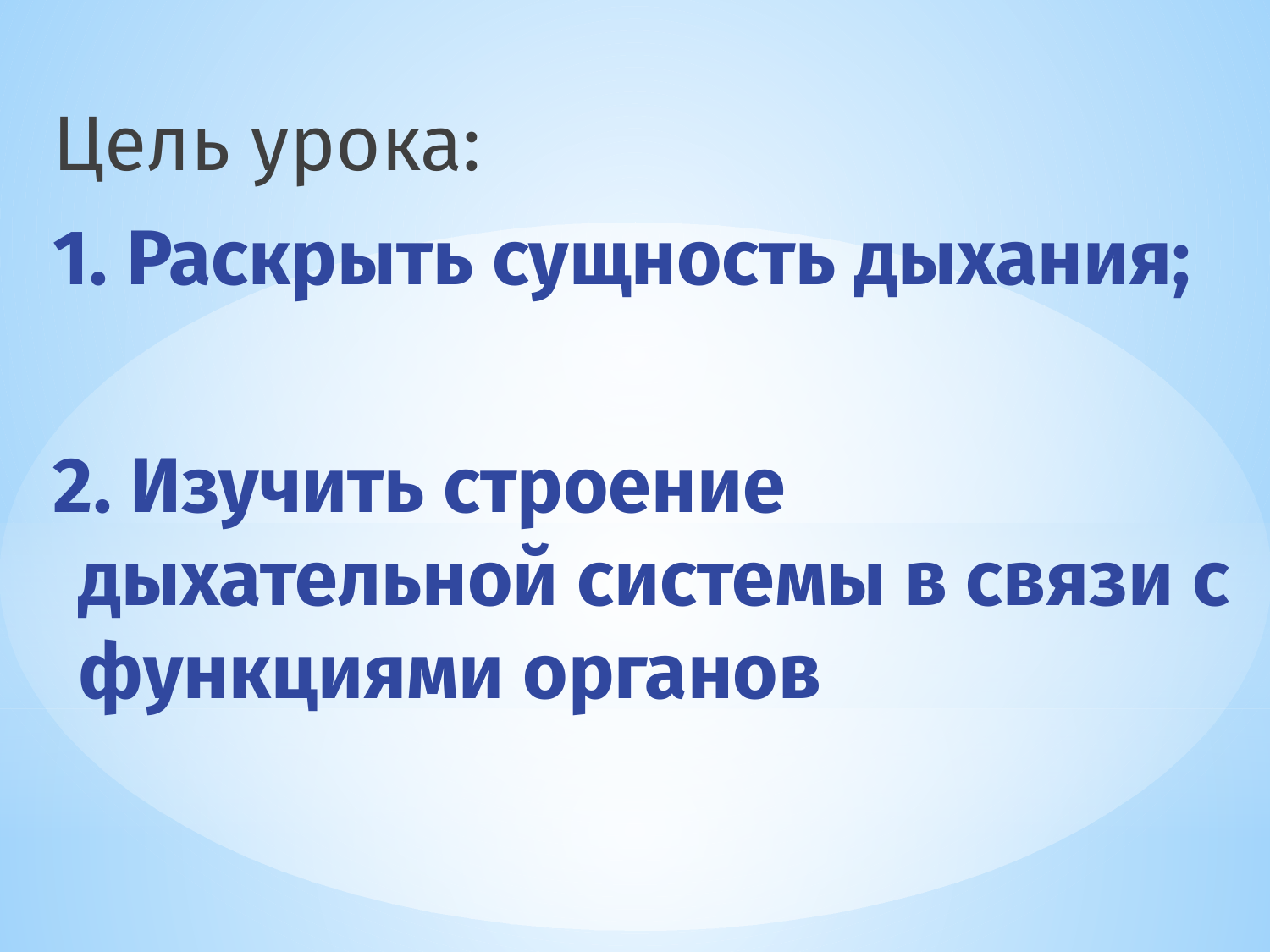

Цель урока:
1. Раскрыть сущность дыхания;

2. Изучить строение дыхательной системы в связи с функциями органов